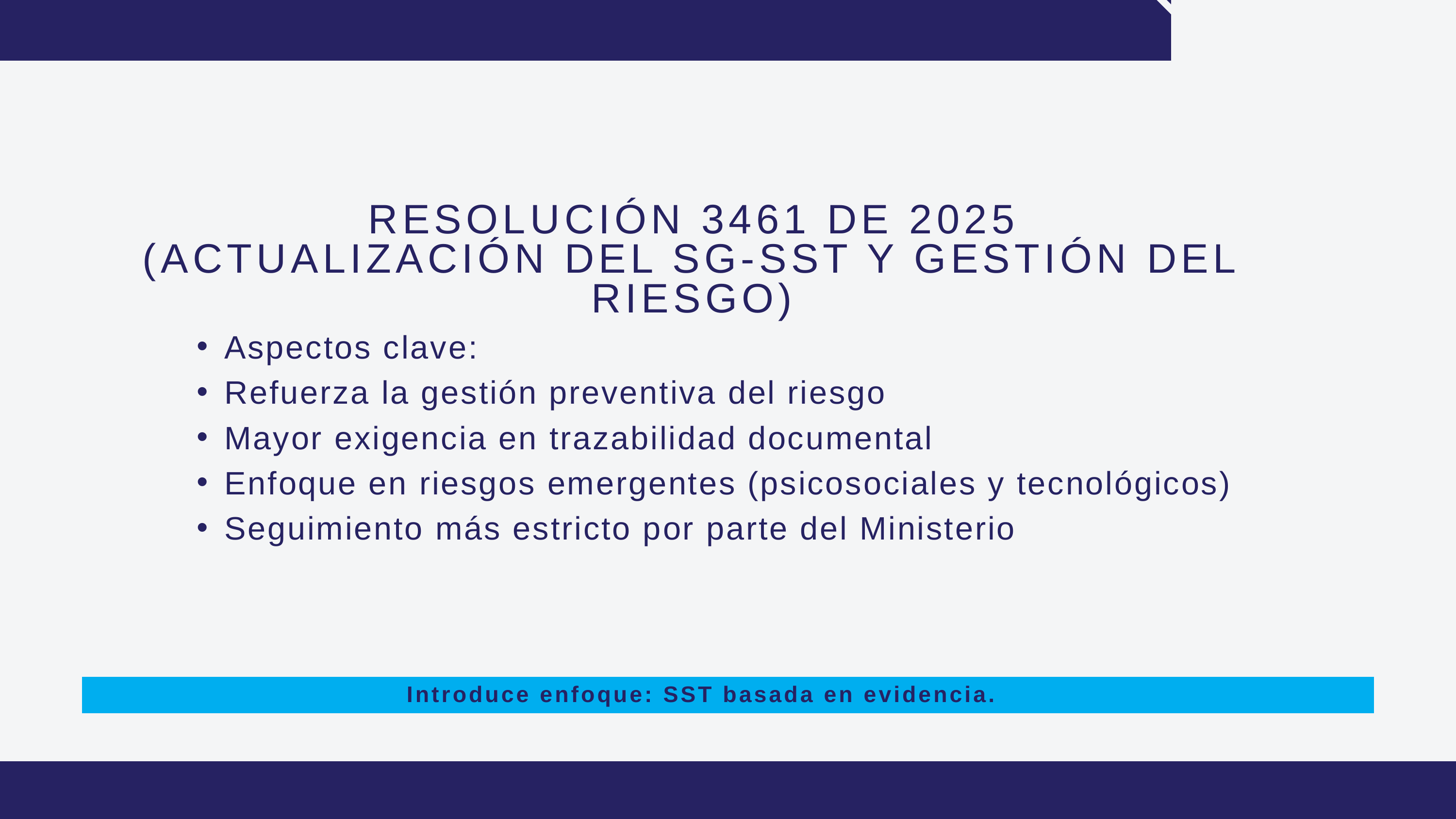

RESOLUCIÓN 3461 DE 2025
(ACTUALIZACIÓN DEL SG-SST Y GESTIÓN DEL RIESGO)

Aspectos clave:
Refuerza la gestión preventiva del riesgo
Mayor exigencia en trazabilidad documental
Enfoque en riesgos emergentes (psicosociales y tecnológicos)
Seguimiento más estricto por parte del Ministerio

Introduce enfoque: SST basada en evidencia.